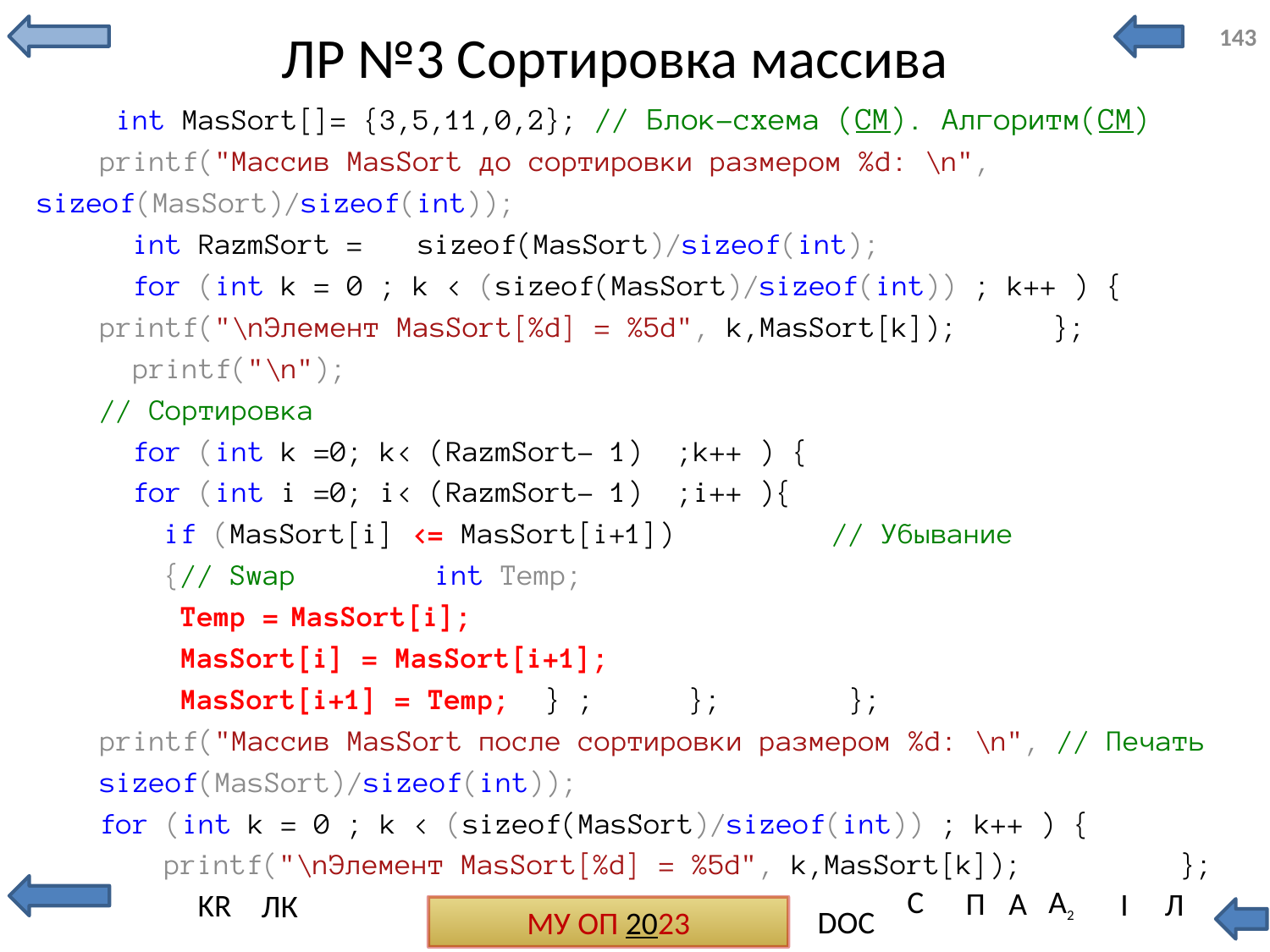

# ЛР №3 Сортировка массива
143
 int MasSort[]= {3,5,11,0,2}; // Блок-схема (СМ). Алгоритм(СМ)
printf("Массив MasSort до сортировки размером %d: \n",      sizeof(MasSort)/sizeof(int));
  int RazmSort =	sizeof(MasSort)/sizeof(int);
  for (int k = 0 ; k < (sizeof(MasSort)/sizeof(int)) ; k++ ) {
printf("\nЭлемент MasSort[%d] = %5d", k,MasSort[k]);   	};
  printf("\n");
// Сортировка
  for (int k =0; k< (RazmSort- 1)  ;k++ ) {
  for (int i =0; i< (RazmSort- 1)  ;i++ ){
  	if (MasSort[i] <= MasSort[i+1])	  // Убывание
	{// Swap	 int Temp;
	 Temp =	MasSort[i];
	 MasSort[i] = MasSort[i+1];
	 MasSort[i+1] = Temp; 	} ;	 };	   };
printf("Массив MasSort после сортировки размером %d: \n", // Печать
sizeof(MasSort)/sizeof(int));
for (int k = 0 ; k < (sizeof(MasSort)/sizeof(int)) ; k++ ) {
	printf("\nЭлемент MasSort[%d] = %5d", k,MasSort[k]);   	};